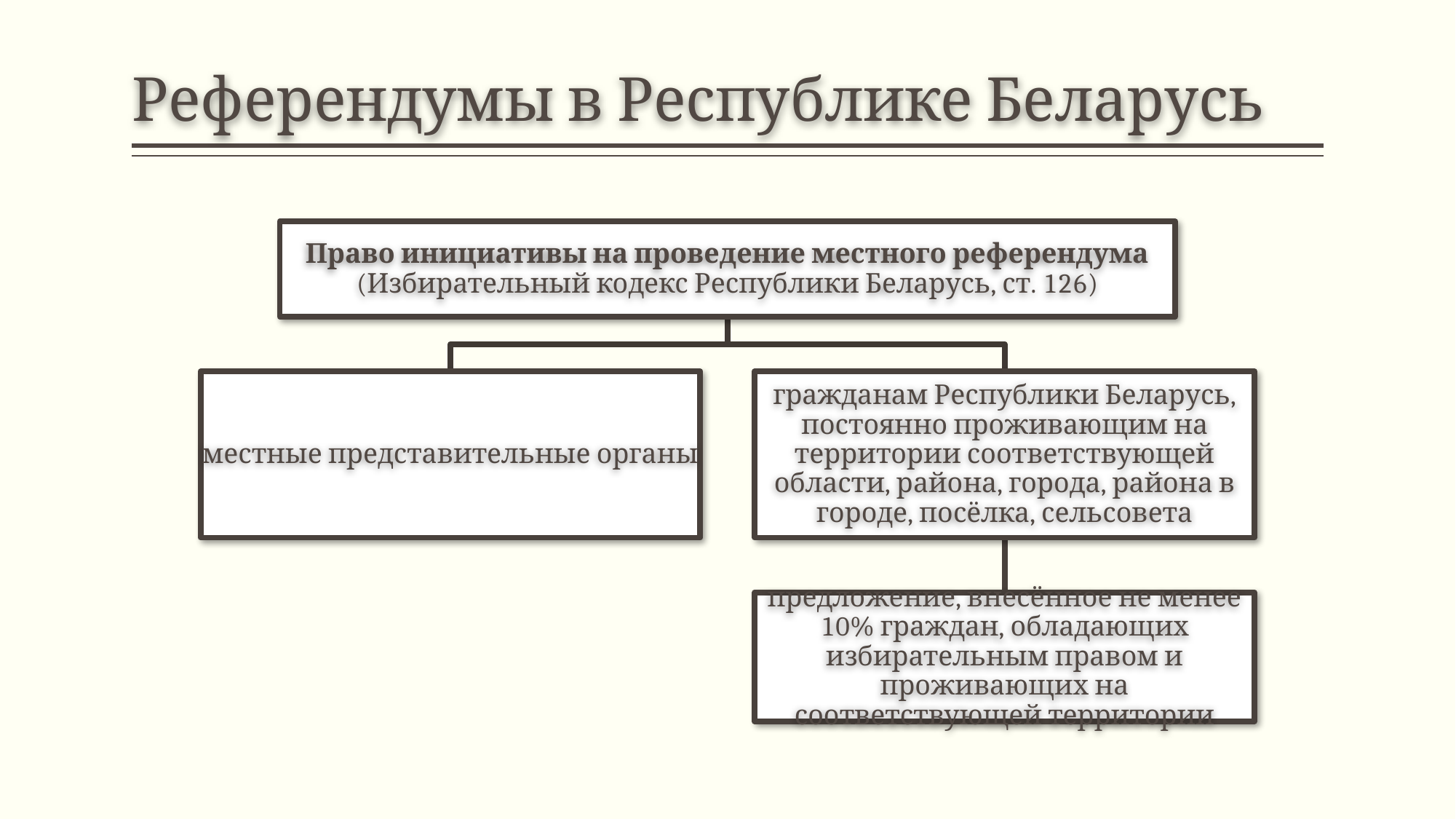

# Референдумы в Республике Беларусь

Право инициативы на проведение местного референдума (Избирательный кодекс Республики Беларусь, ст. 126)

местные представительные органы

гражданам Республики Беларусь, постоянно проживающим на территории соответствующей области, района, города, района в городе, посёлка, сельсовета

предложение, внесённое не менее 10% граждан, обладающих избирательным правом и проживающих на соответствующей территории